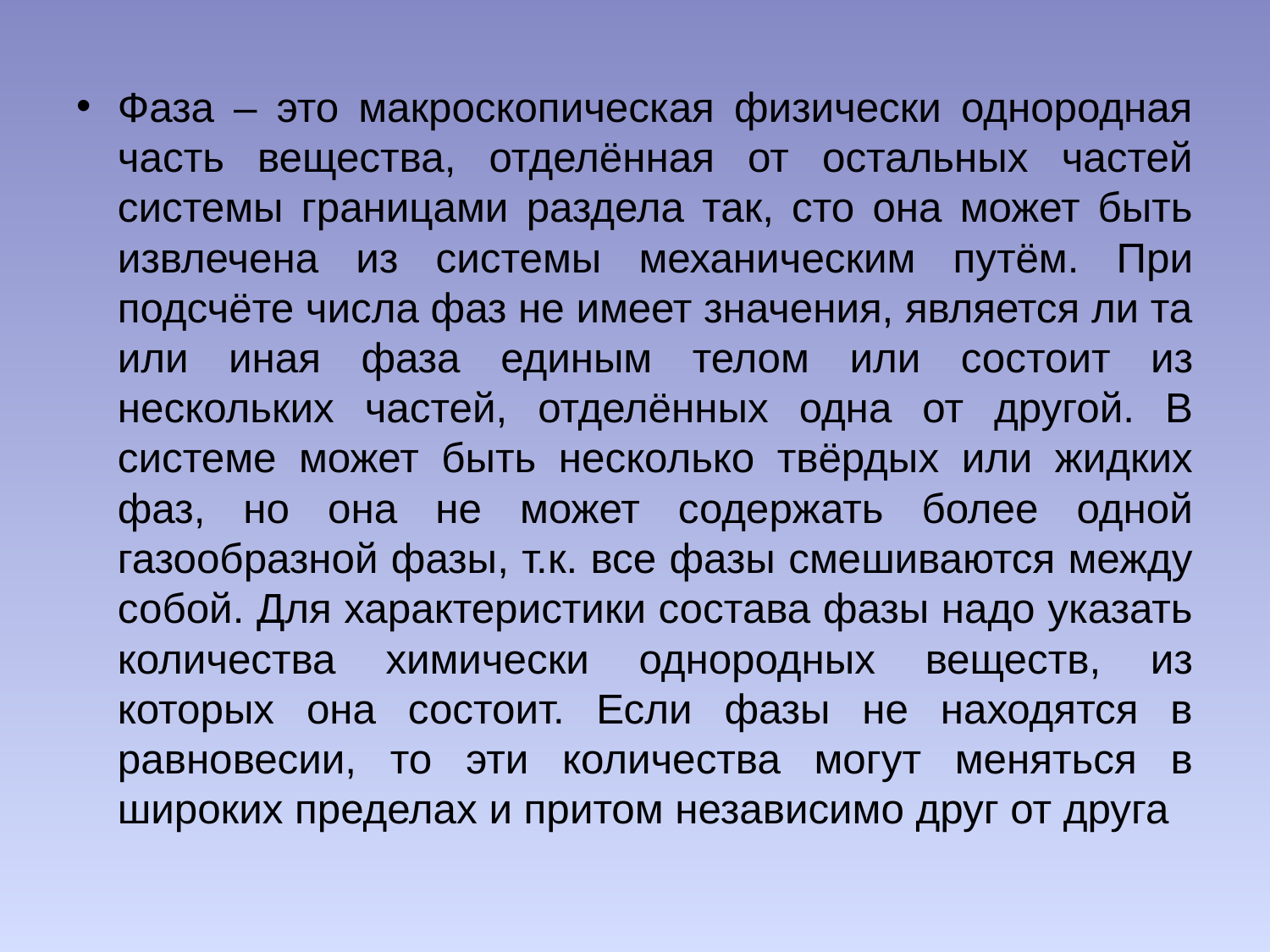

Фаза – это макроскопическая физически однородная часть вещества, отделённая от остальных частей системы границами раздела так, сто она может быть извлечена из системы механическим путём. При подсчёте числа фаз не имеет значения, является ли та или иная фаза единым телом или состоит из нескольких частей, отделённых одна от другой. В системе может быть несколько твёрдых или жидких фаз, но она не может содержать более одной газообразной фазы, т.к. все фазы смешиваются между собой. Для характеристики состава фазы надо указать количества химически однородных веществ, из которых она состоит. Если фазы не находятся в равновесии, то эти количества могут меняться в широких пределах и притом независимо друг от друга